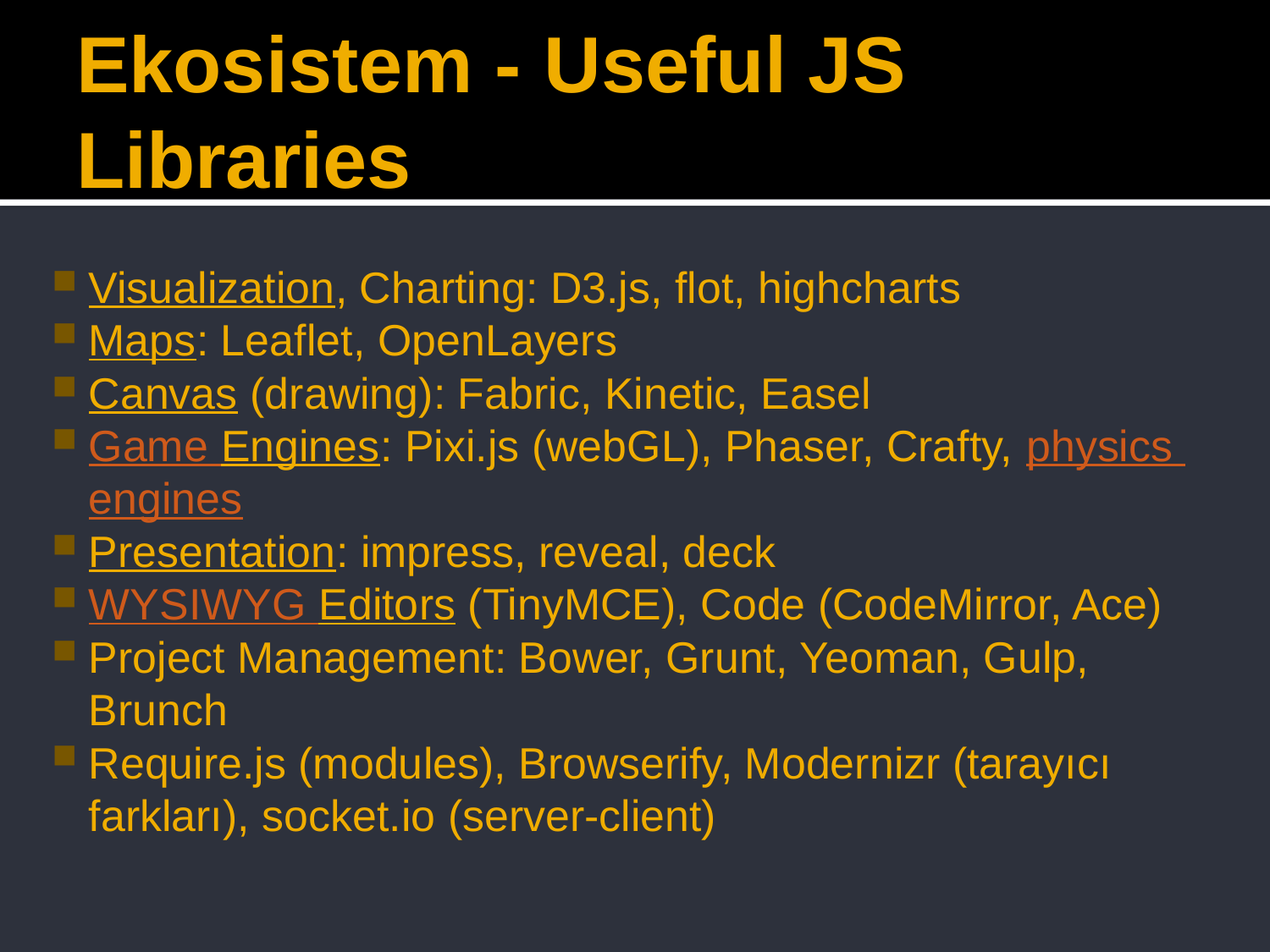

# Ekosistem - Useful JS Libraries
Visualization, Charting: D3.js, flot, highcharts
Maps: Leaflet, OpenLayers
Canvas (drawing): Fabric, Kinetic, Easel
Game Engines: Pixi.js (webGL), Phaser, Crafty, physics engines
Presentation: impress, reveal, deck
WYSIWYG Editors (TinyMCE), Code (CodeMirror, Ace)
Project Management: Bower, Grunt, Yeoman, Gulp, Brunch
Require.js (modules), Browserify, Modernizr (tarayıcı farkları), socket.io (server-client)